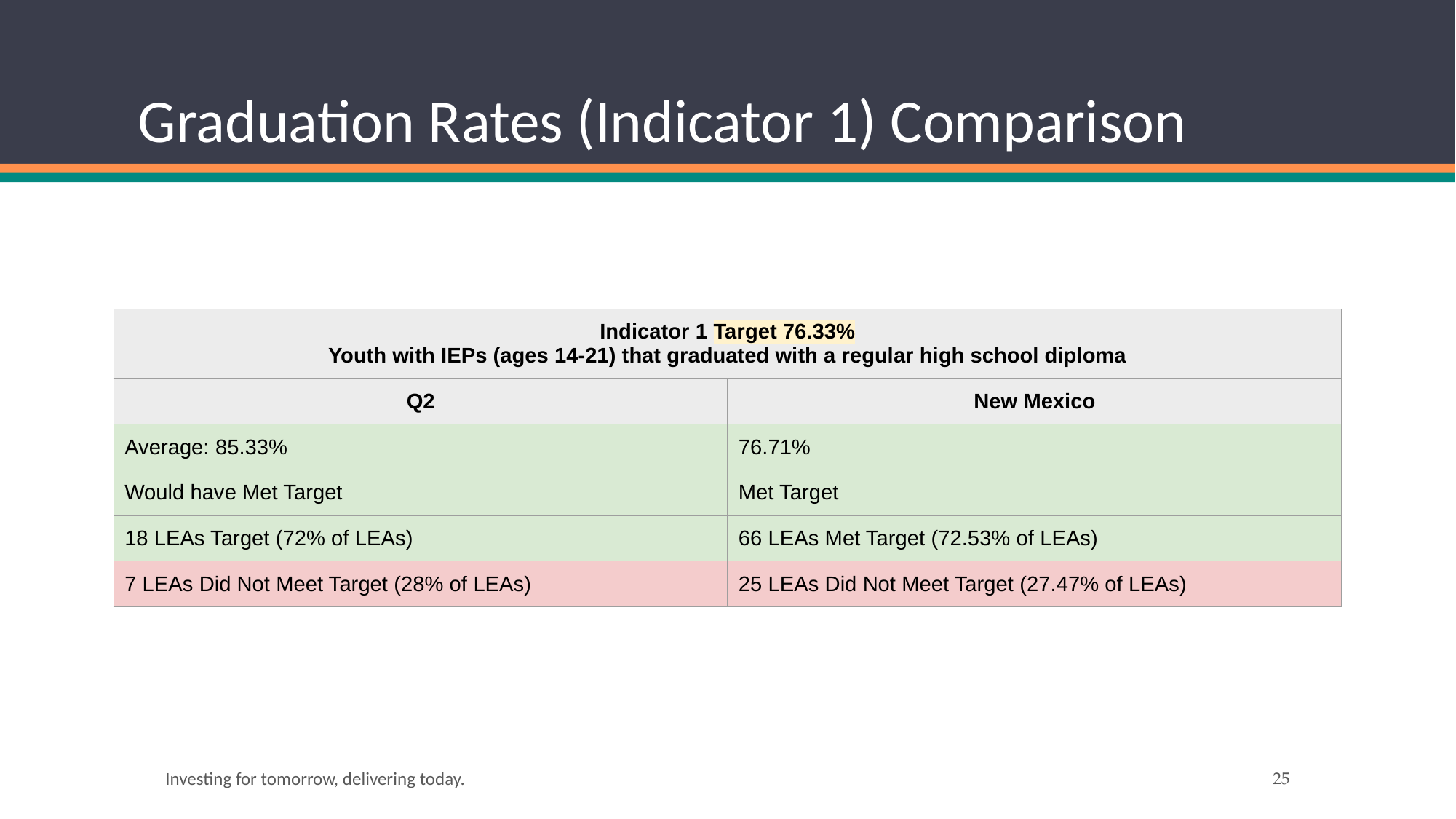

# Graduation Rates (Indicator 1) Comparison
| Indicator 1 Target 76.33% Youth with IEPs (ages 14-21) that graduated with a regular high school diploma |  |
| --- | --- |
| Q2 | New Mexico |
| Average: 85.33% | 76.71% |
| Would have Met Target | Met Target |
| 18 LEAs Target (72% of LEAs) | 66 LEAs Met Target (72.53% of LEAs) |
| 7 LEAs Did Not Meet Target (28% of LEAs) | 25 LEAs Did Not Meet Target (27.47% of LEAs) |
Investing for tomorrow, delivering today.
25